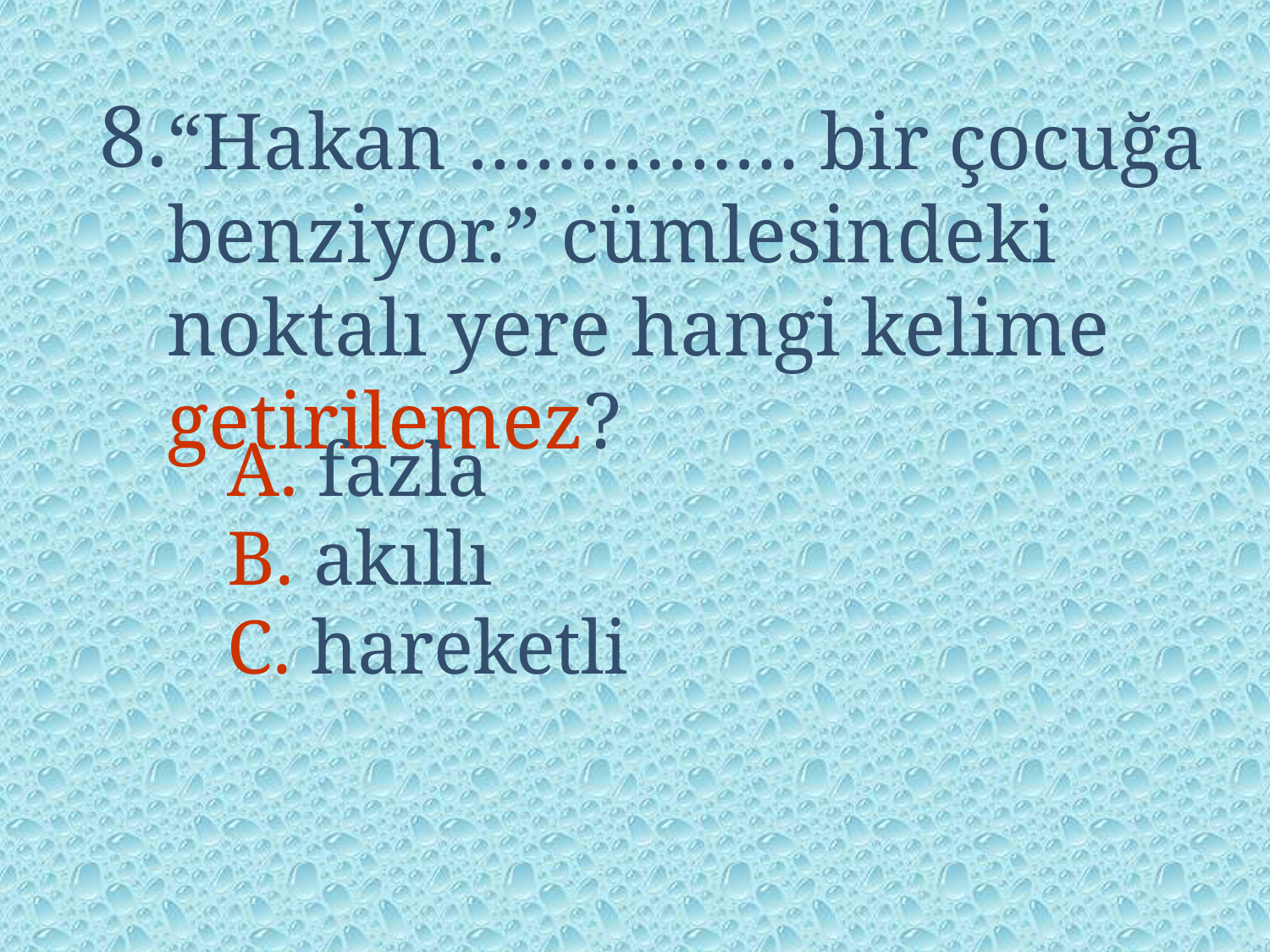

8.
“Hakan …………… bir çocuğa benziyor.” cümlesindeki noktalı yere hangi kelime getirilemez?
A. fazla
B. akıllı
C. hareketli